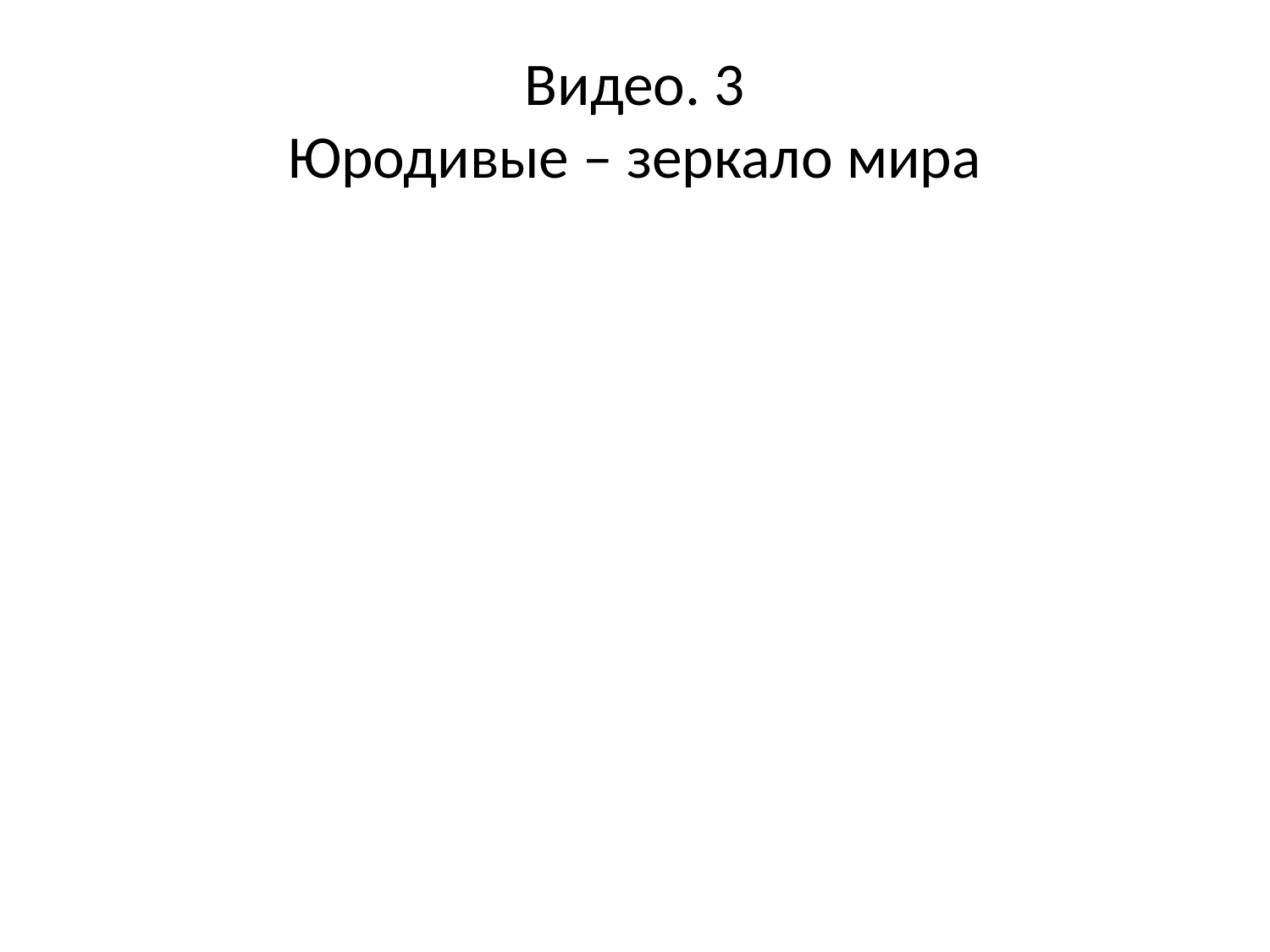

# Видео. 3 Юродивые – зеркало мира